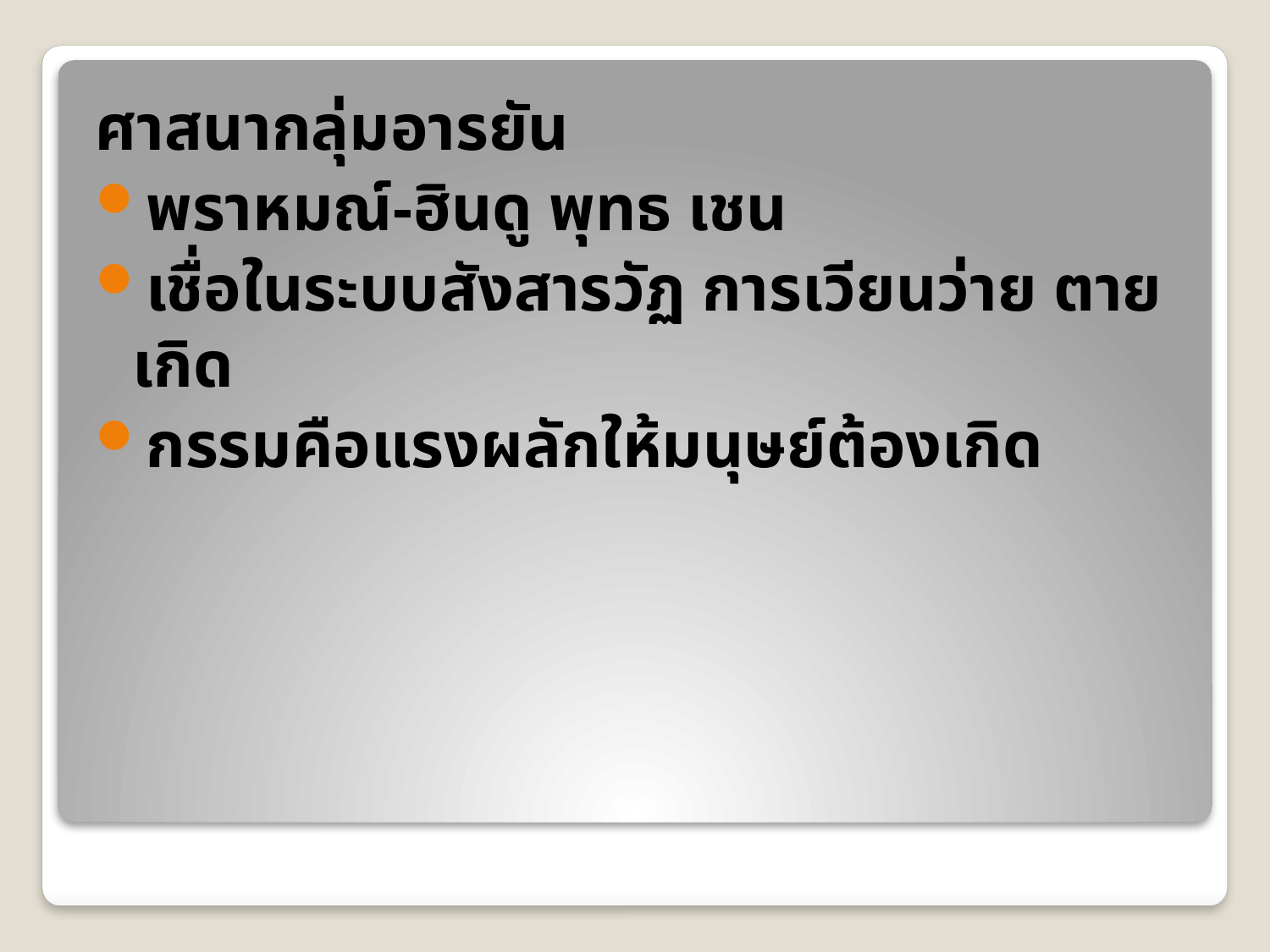

ศาสนากลุ่มอารยัน
พราหมณ์-ฮินดู พุทธ เชน
เชื่อในระบบสังสารวัฏ การเวียนว่าย ตาย เกิด
กรรมคือแรงผลักให้มนุษย์ต้องเกิด